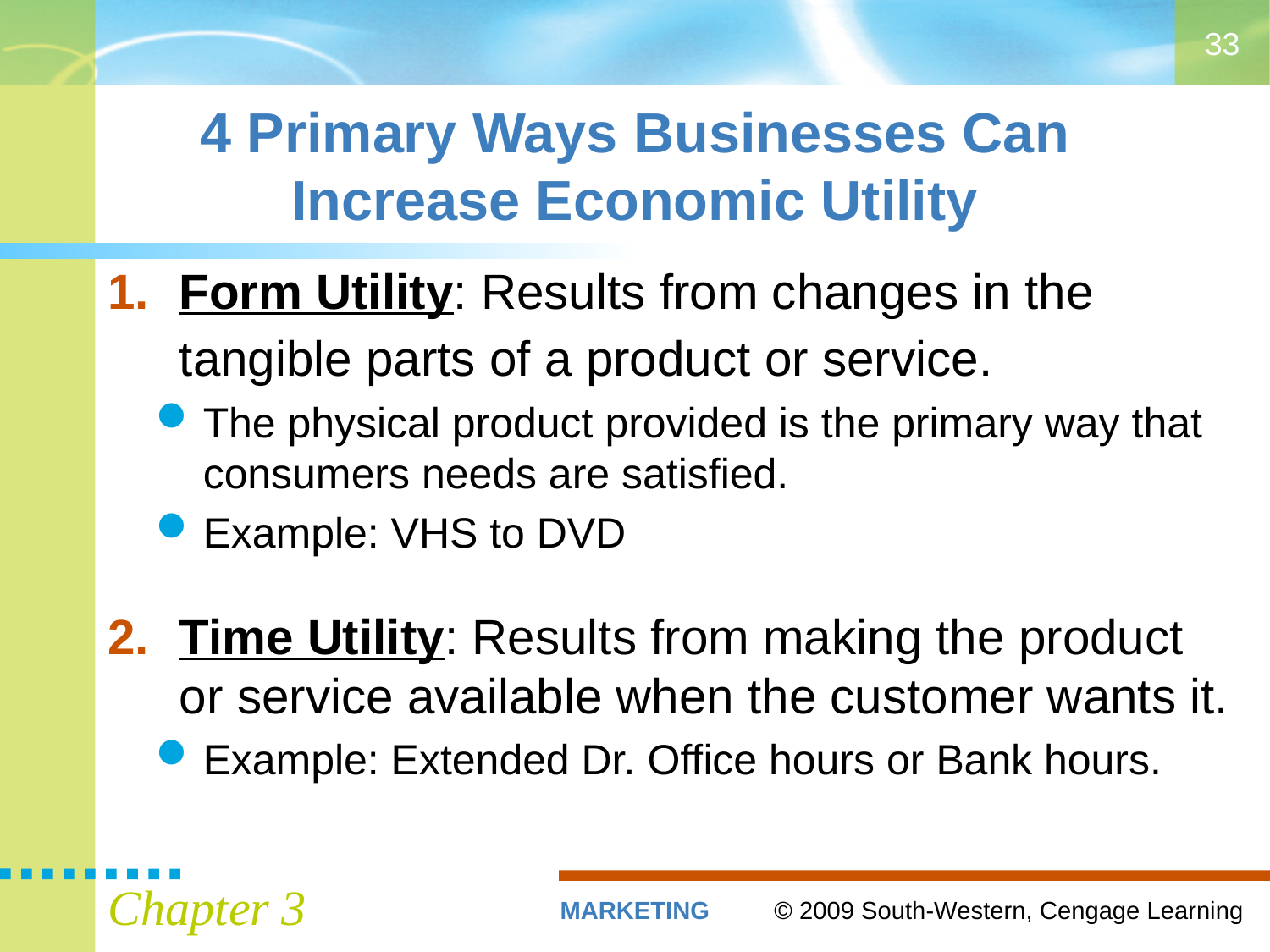

33
# 4 Primary Ways Businesses Can Increase Economic Utility
Form Utility: Results from changes in the tangible parts of a product or service.
The physical product provided is the primary way that consumers needs are satisfied.
Example: VHS to DVD

Time Utility: Results from making the product or service available when the customer wants it.
Example: Extended Dr. Office hours or Bank hours.
Chapter 3